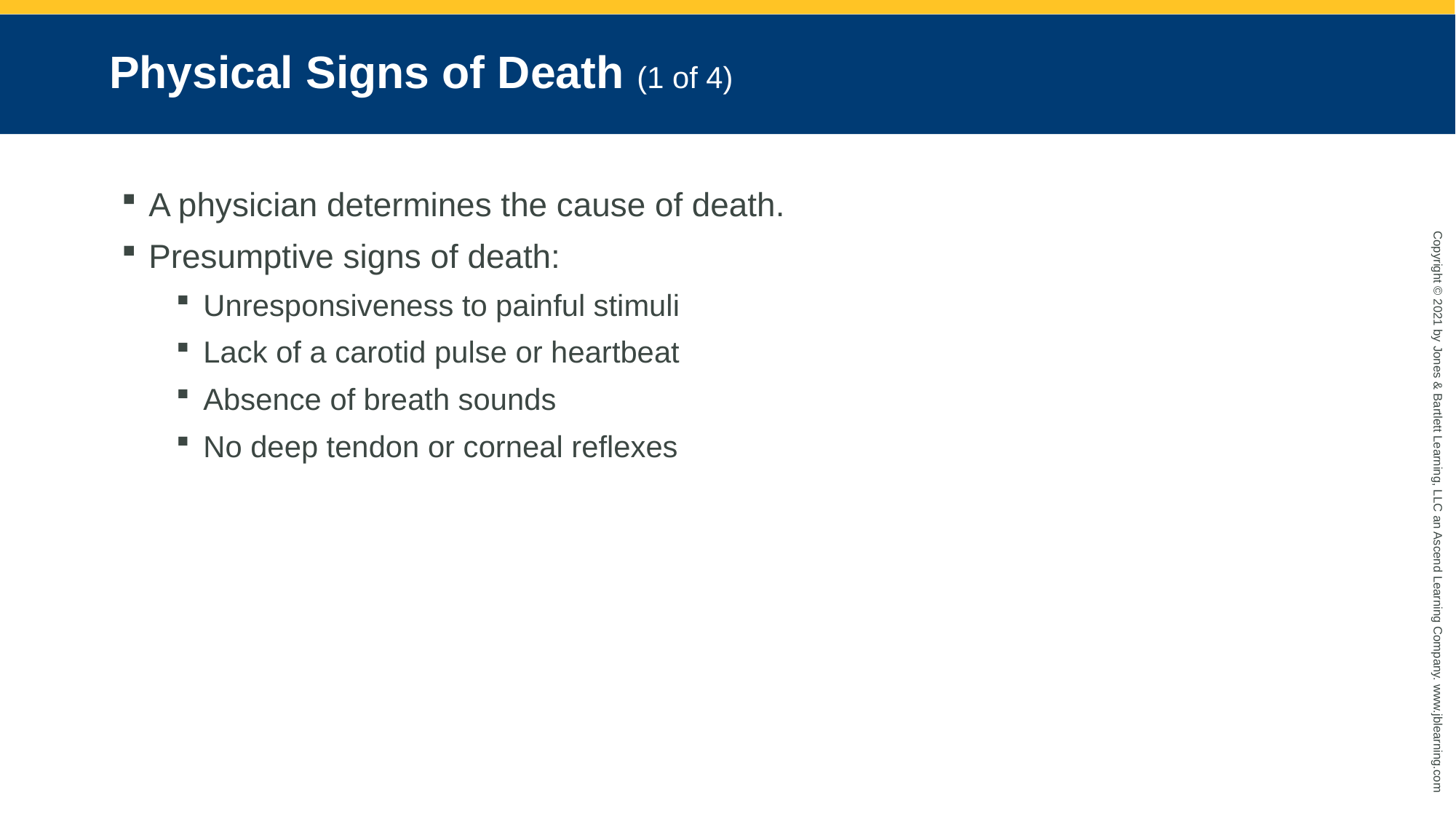

# Physical Signs of Death (1 of 4)
A physician determines the cause of death.
Presumptive signs of death:
Unresponsiveness to painful stimuli
Lack of a carotid pulse or heartbeat
Absence of breath sounds
No deep tendon or corneal reflexes